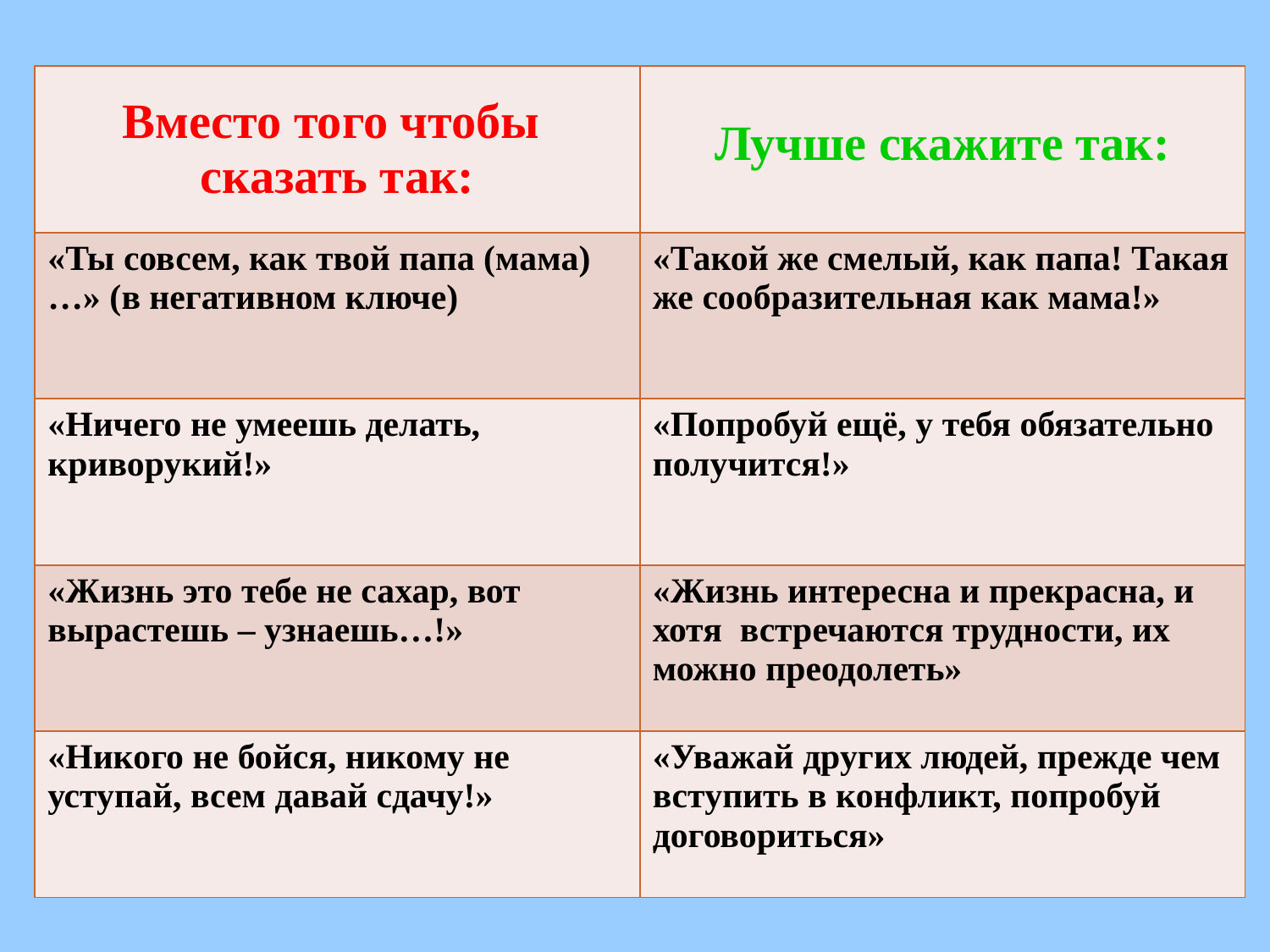

| Вместо того чтобы сказать так: | Лучше скажите так: |
| --- | --- |
| «Ты совсем, как твой папа (мама)…» (в негативном ключе) | «Такой же смелый, как папа! Такая же сообразительная как мама!» |
| «Ничего не умеешь делать, криворукий!» | «Попробуй ещё, у тебя обязательно получится!» |
| «Жизнь это тебе не сахар, вот вырастешь – узнаешь…!» | «Жизнь интересна и прекрасна, и хотя встречаются трудности, их можно преодолеть» |
| «Никого не бойся, никому не уступай, всем давай сдачу!» | «Уважай других людей, прежде чем вступить в конфликт, попробуй договориться» |